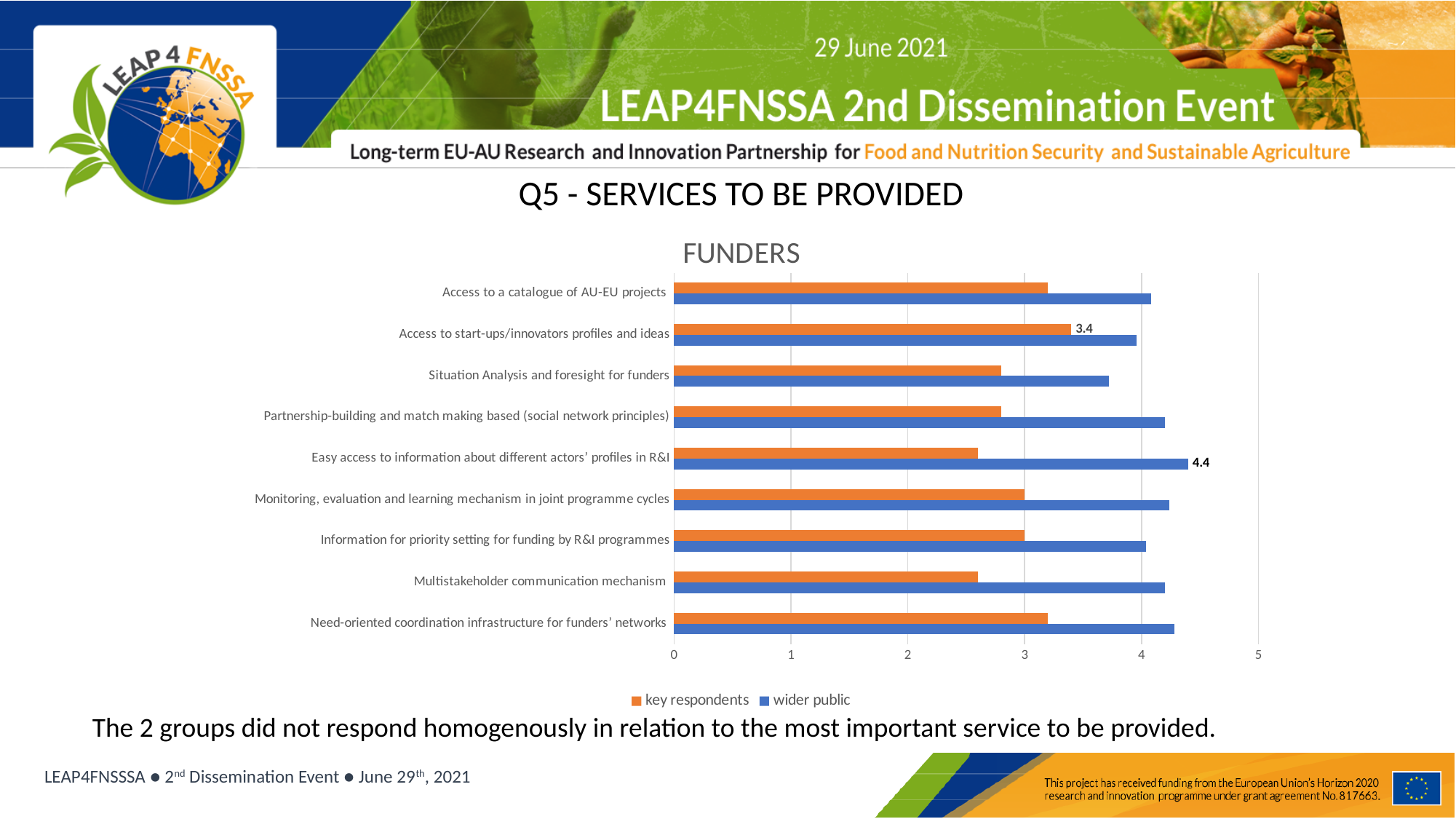

# Q5 - SERVICES TO BE PROVIDED

### Chart: FUNDERS

| Category | wider public | key respondents |
|---|---|---|
| Need-oriented coordination infrastructure for funders’ networks  | 4.28 | 3.2 |
| Multistakeholder communication mechanism  | 4.2 | 2.6 |
| Information for priority setting for funding by R&I programmes | 4.04 | 3.0 |
| Monitoring, evaluation and learning mechanism in joint programme cycles | 4.24 | 3.0 |
| Easy access to information about different actors’ profiles in R&I | 4.4 | 2.6 |
|  Partnership-building and match making based (social network principles) | 4.2 | 2.8 |
| Situation Analysis and foresight for funders | 3.72 | 2.8 |
| Access to start-ups/innovators profiles and ideas | 3.96 | 3.4 |
| Access to a catalogue of AU-EU projects  | 4.08 | 3.2 |
The 2 groups did not respond homogenously in relation to the most important service to be provided.